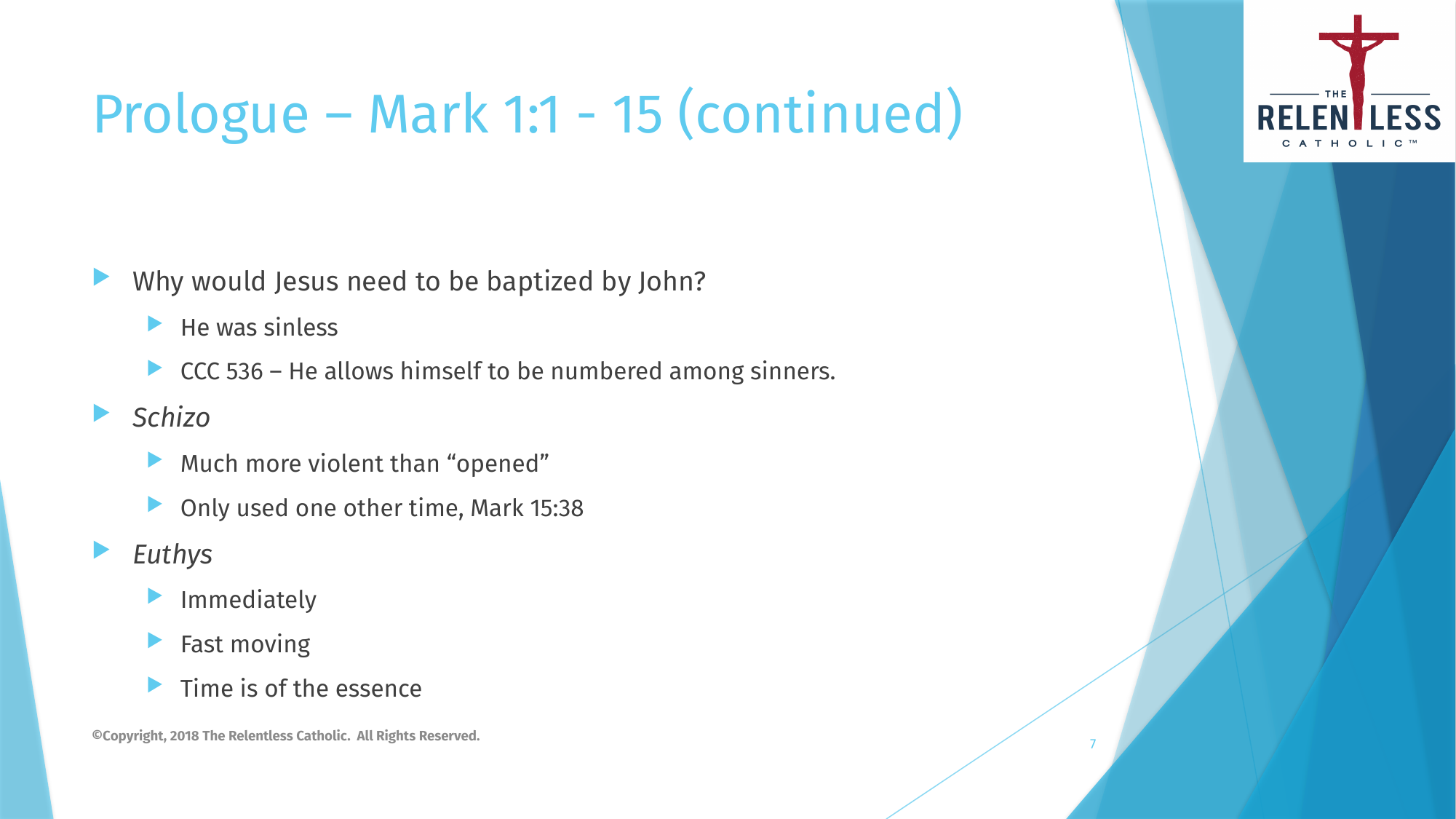

# Prologue – Mark 1:1 - 15 (continued)
Why would Jesus need to be baptized by John?
He was sinless
CCC 536 – He allows himself to be numbered among sinners.
Schizo
Much more violent than “opened”
Only used one other time, Mark 15:38
Euthys
Immediately
Fast moving
Time is of the essence
©Copyright, 2018 The Relentless Catholic.  All Rights Reserved.

7